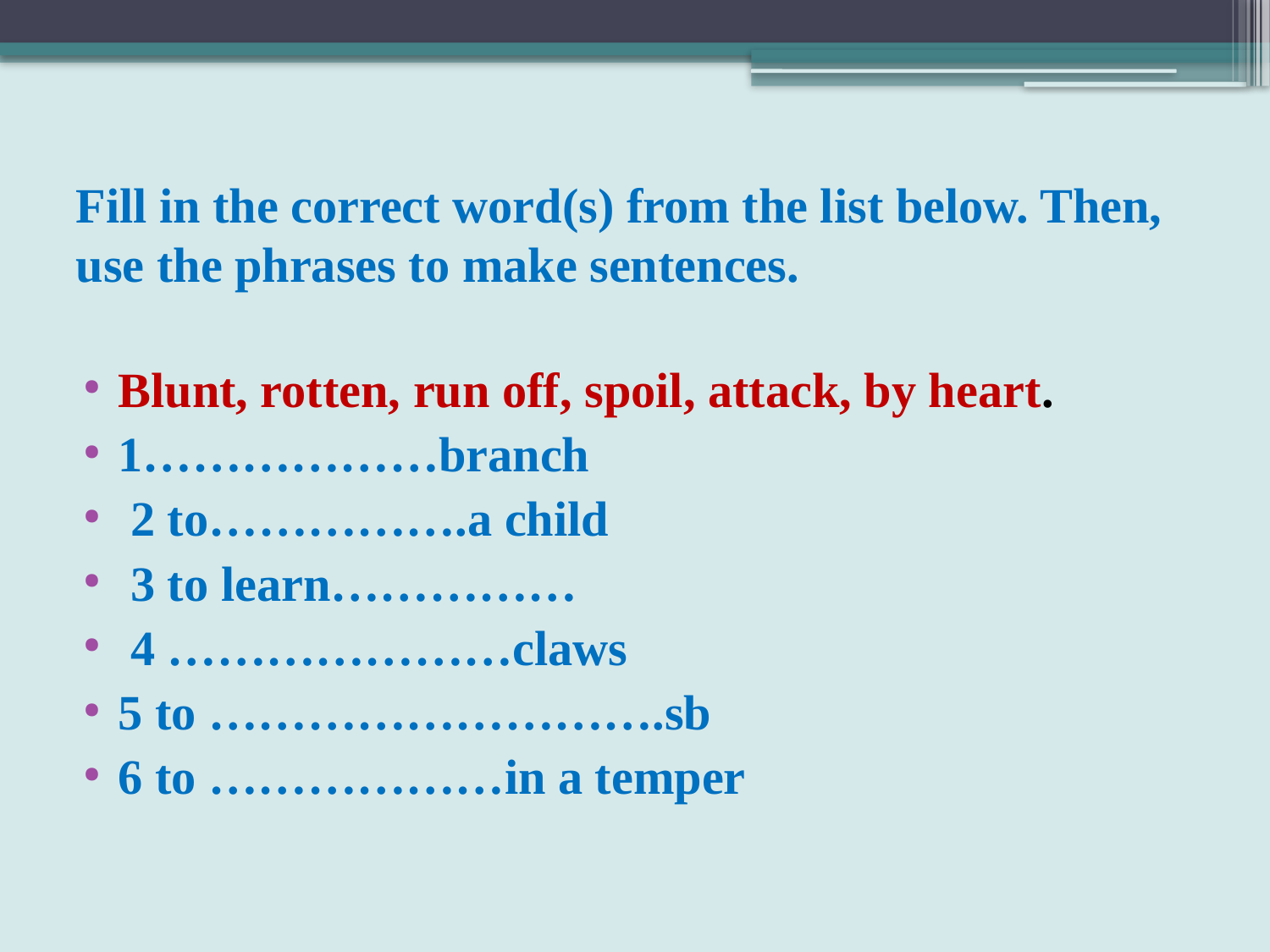

# Fill in the correct word(s) from the list below. Then, use the phrases to make sentences.
Blunt, rotten, run off, spoil, attack, by heart.
1………………branch
 2 to…………….a child
 3 to learn……………
 4 …………………claws
5 to ……………………….sb
6 to ………………in a temper